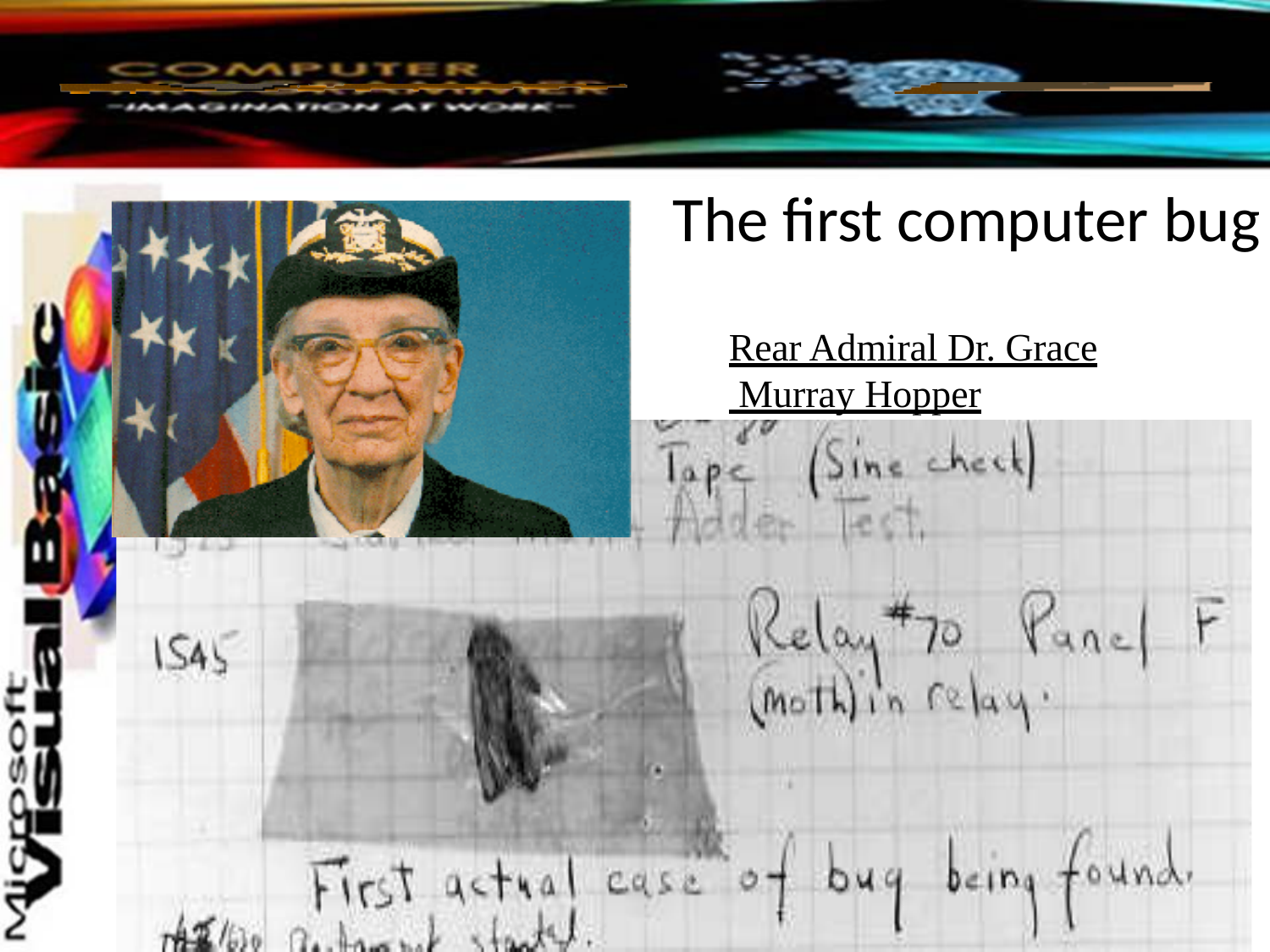

# The first computer bug

Rear Admiral Dr. Grace  Murray Hopper